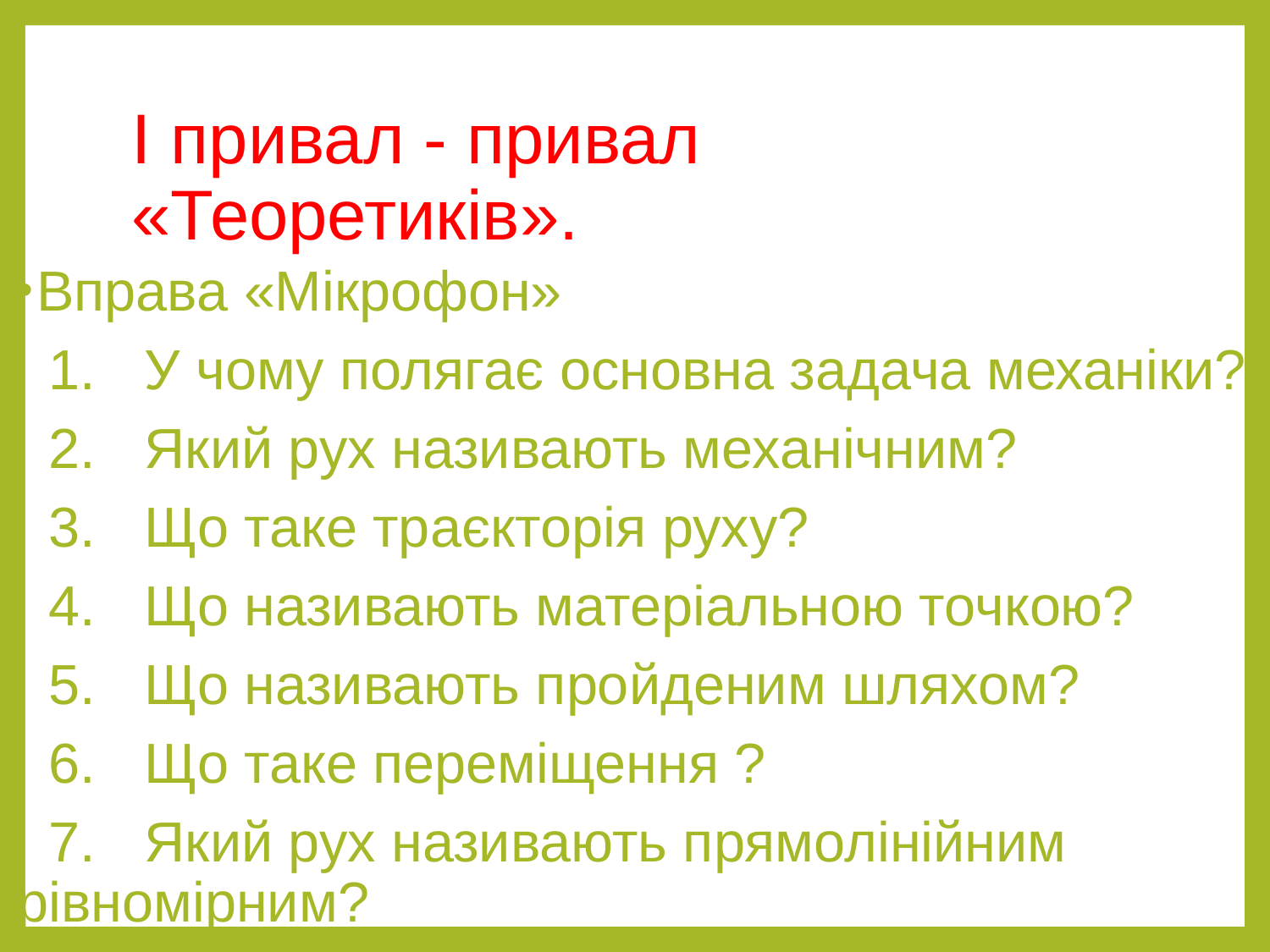

# І привал - привал «Теоретиків».
Вправа «Мікрофон»
  1.	У чому полягає основна задача механіки?
  2.	Який рух називають механічним?
  3.	Що таке траєкторія руху?
  4.	Що називають матеріальною точкою?
  5.	Що називають пройденим шляхом?
  6.	Що таке переміщення ?
  7.	Який рух називають прямолінійним  рівномірним?